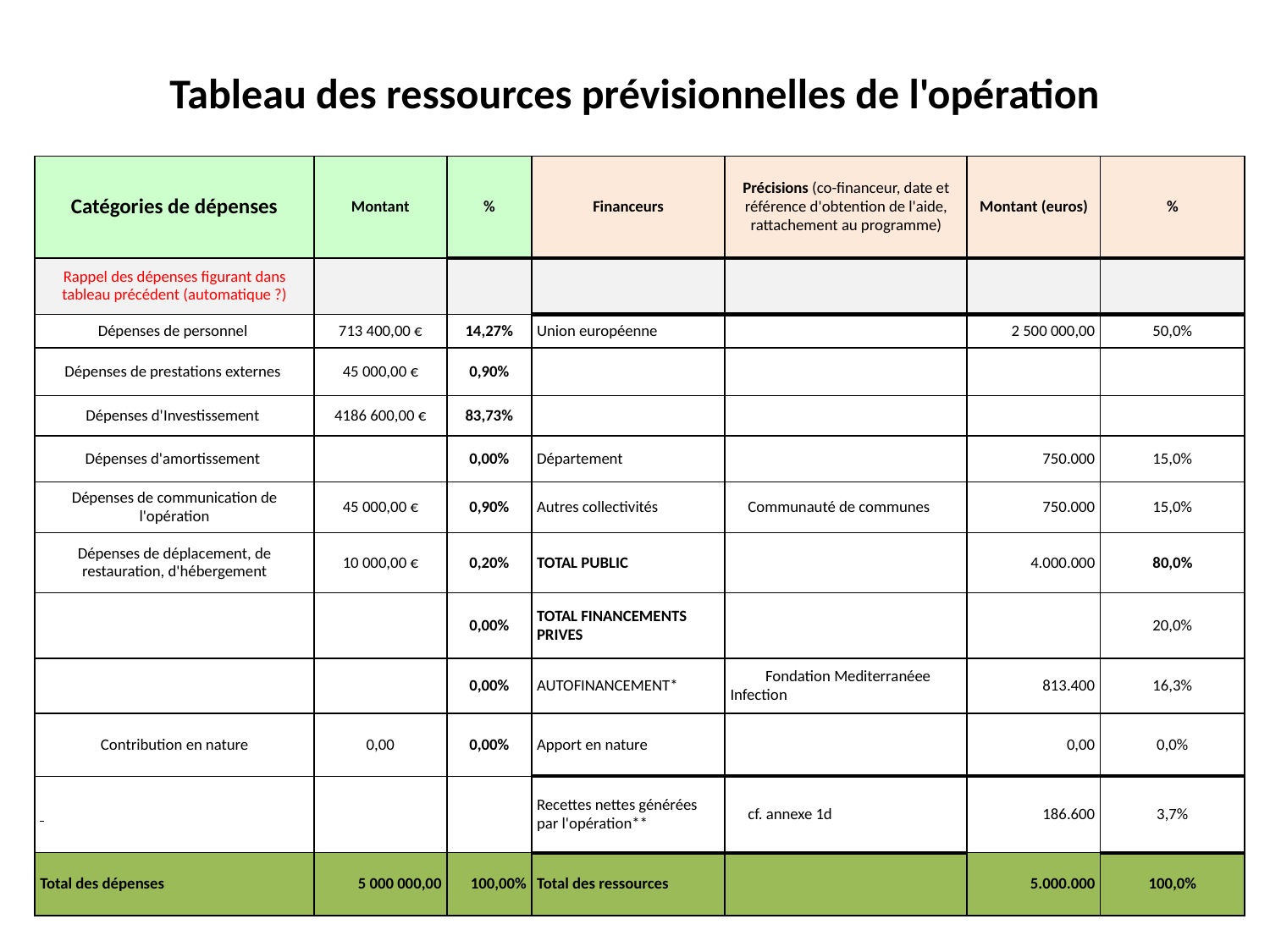

# Tableau des ressources prévisionnelles de l'opération
| Catégories de dépenses | Montant | % | Financeurs | Précisions (co-financeur, date et référence d'obtention de l'aide, rattachement au programme) | Montant (euros) | % |
| --- | --- | --- | --- | --- | --- | --- |
| Rappel des dépenses figurant dans tableau précédent (automatique ?) |  |  |  |  |  |  |
| Dépenses de personnel | 713 400,00 € | 14,27% | Union européenne |  | 2 500 000,00 | 50,0% |
| Dépenses de prestations externes | 45 000,00 € | 0,90% |  |  |  |  |
| Dépenses d'Investissement | 4186 600,00 € | 83,73% |  |  |  |  |
| Dépenses d'amortissement |  | 0,00% | Département |  | 750.000 | 15,0% |
| Dépenses de communication de l'opération | 45 000,00 € | 0,90% | Autres collectivités | Communauté de communes | 750.000 | 15,0% |
| Dépenses de déplacement, de restauration, d'hébergement | 10 000,00 € | 0,20% | TOTAL PUBLIC |  | 4.000.000 | 80,0% |
|  |  | 0,00% | TOTAL FINANCEMENTS PRIVES |  |  | 20,0% |
|  |  | 0,00% | AUTOFINANCEMENT\* | Fondation Mediterranéee Infection | 813.400 | 16,3% |
| Contribution en nature | 0,00 | 0,00% | Apport en nature |  | 0,00 | 0,0% |
|  |  |  | Recettes nettes générées par l'opération\*\* | cf. annexe 1d | 186.600 | 3,7% |
| Total des dépenses | 5 000 000,00 | 100,00% | Total des ressources |  | 5.000.000 | 100,0% |